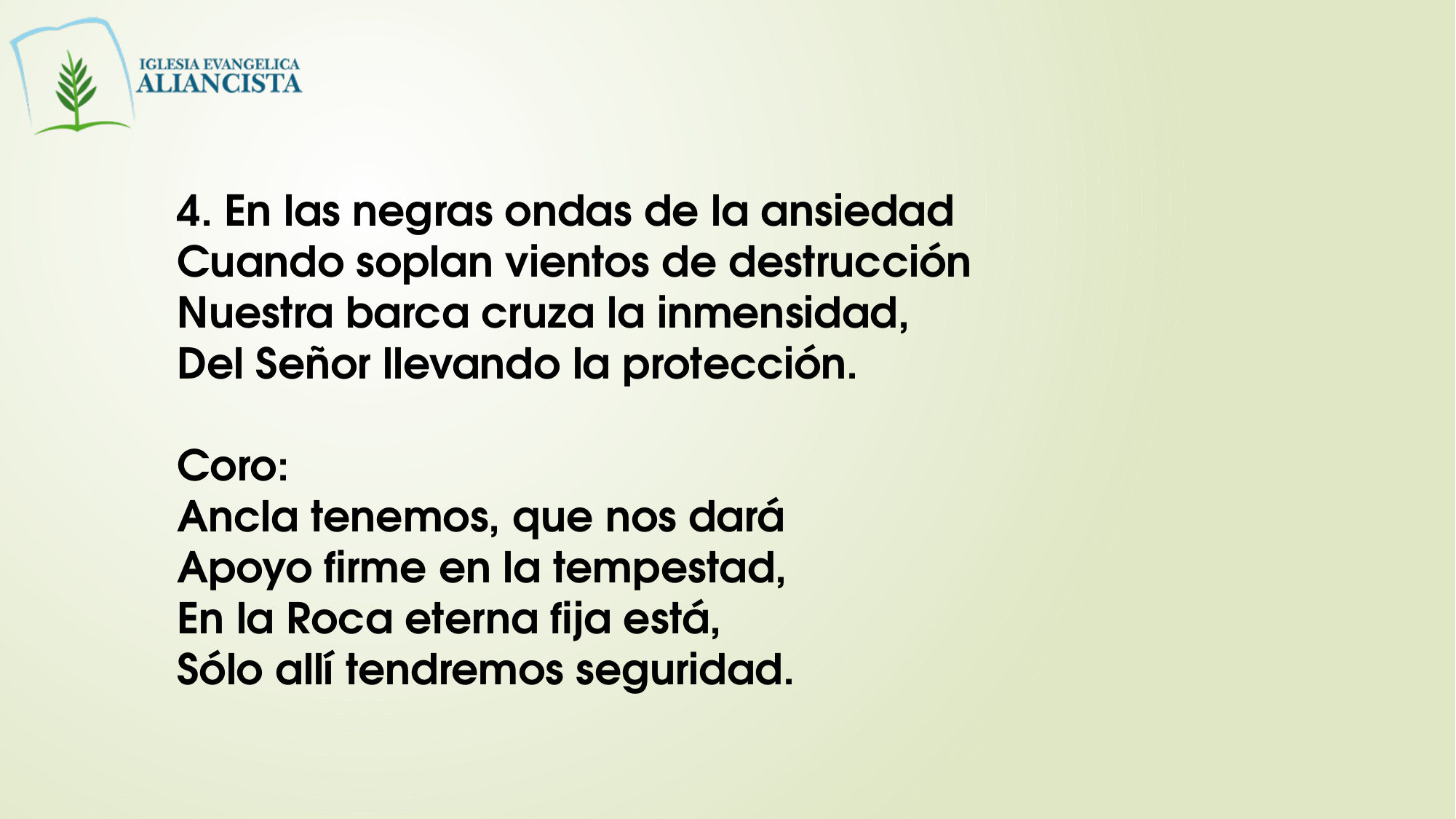

4. En las negras ondas de la ansiedad
Cuando soplan vientos de destrucción
Nuestra barca cruza la inmensidad,
Del Señor llevando la protección.

Coro:
Ancla tenemos, que nos dará
Apoyo firme en la tempestad,
En la Roca eterna fija está,
Sólo allí tendremos seguridad.